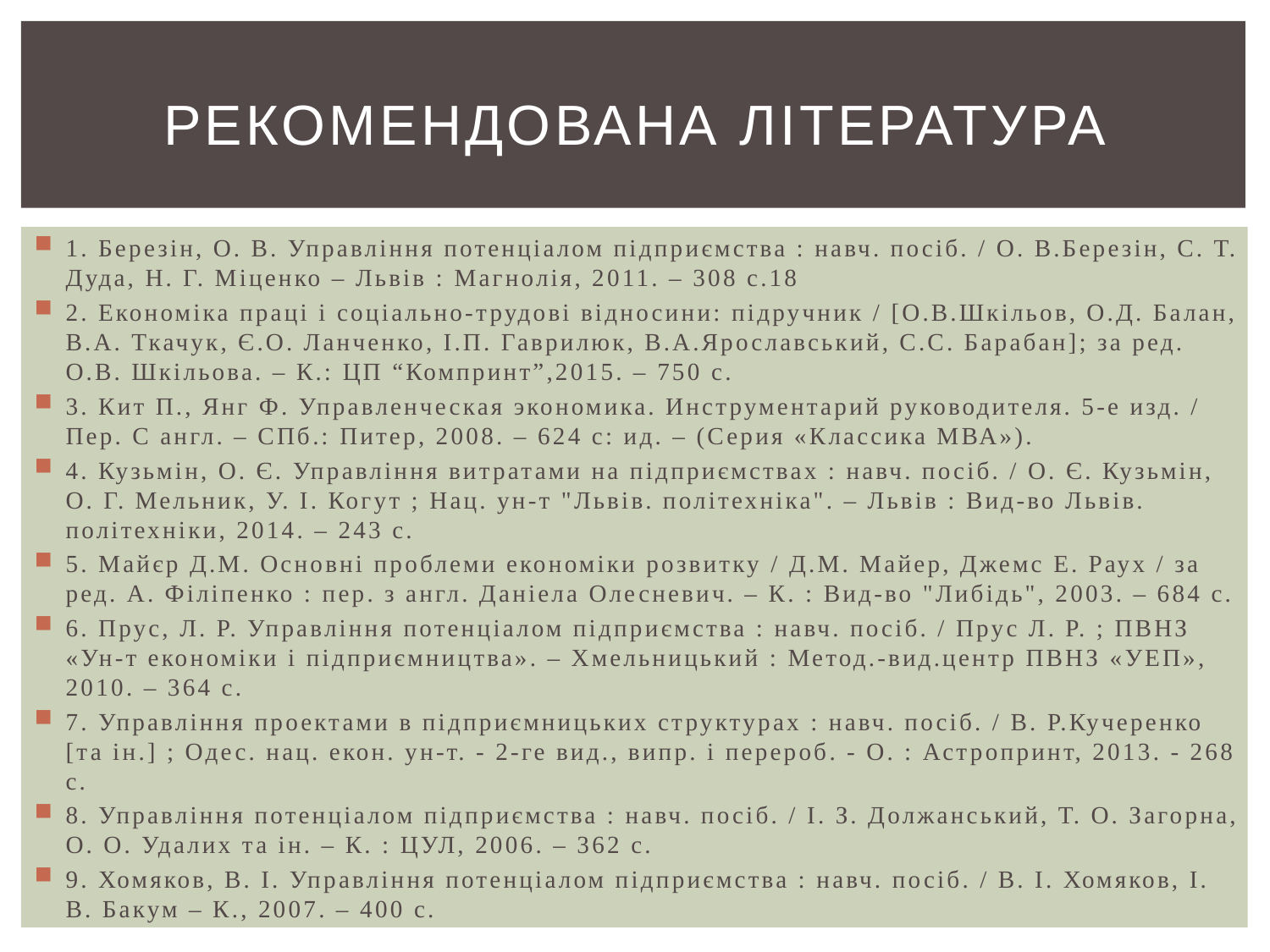

# РЕКОМЕНДОВАНА ЛІТЕРАТУРА
1. Березін, О. В. Управління потенціалом підприємства : навч. посіб. / О. В.Березін, С. Т. Дуда, Н. Г. Міценко – Львів : Магнолія, 2011. – 308 с.18
2. Економіка праці і соціально-трудові відносини: підручник / [О.В.Шкільов, О.Д. Балан, В.А. Ткачук, Є.О. Ланченко, І.П. Гаврилюк, В.А.Ярославський, С.С. Барабан]; за ред. О.В. Шкільова. – К.: ЦП “Компринт”,2015. – 750 с.
3. Кит П., Янг Ф. Управленческая экономика. Инструментарий руководителя. 5-е изд. / Пер. С англ. – СПб.: Питер, 2008. – 624 с: ид. – (Серия «Классика МВА»).
4. Кузьмін, О. Є. Управління витратами на підприємствах : навч. посіб. / О. Є. Кузьмін, О. Г. Мельник, У. І. Когут ; Нац. ун-т "Львів. політехніка". – Львів : Вид-во Львів. політехніки, 2014. – 243 с.
5. Майєр Д.М. Основні проблеми економіки розвитку / Д.М. Майер, Джемс Е. Раух / за ред. А. Філіпенко : пер. з англ. Даніела Олесневич. – К. : Вид-во "Либідь", 2003. – 684 с.
6. Прус, Л. Р. Управління потенціалом підприємства : навч. посіб. / Прус Л. Р. ; ПВНЗ «Ун-т економіки і підприємництва». – Хмельницький : Метод.-вид.центр ПВНЗ «УЕП», 2010. – 364 с.
7. Управління проектами в підприємницьких структурах : навч. посіб. / В. Р.Кучеренко [та ін.] ; Одес. нац. екон. ун-т. - 2-ге вид., випр. і перероб. - О. : Астропринт, 2013. - 268 с.
8. Управління потенціалом підприємства : навч. посіб. / І. З. Должанський, Т. О. Загорна, О. О. Удалих та ін. – К. : ЦУЛ, 2006. – 362 с.
9. Хомяков, В. І. Управління потенціалом підприємства : навч. посіб. / В. І. Хомяков, І. В. Бакум – К., 2007. – 400 с.